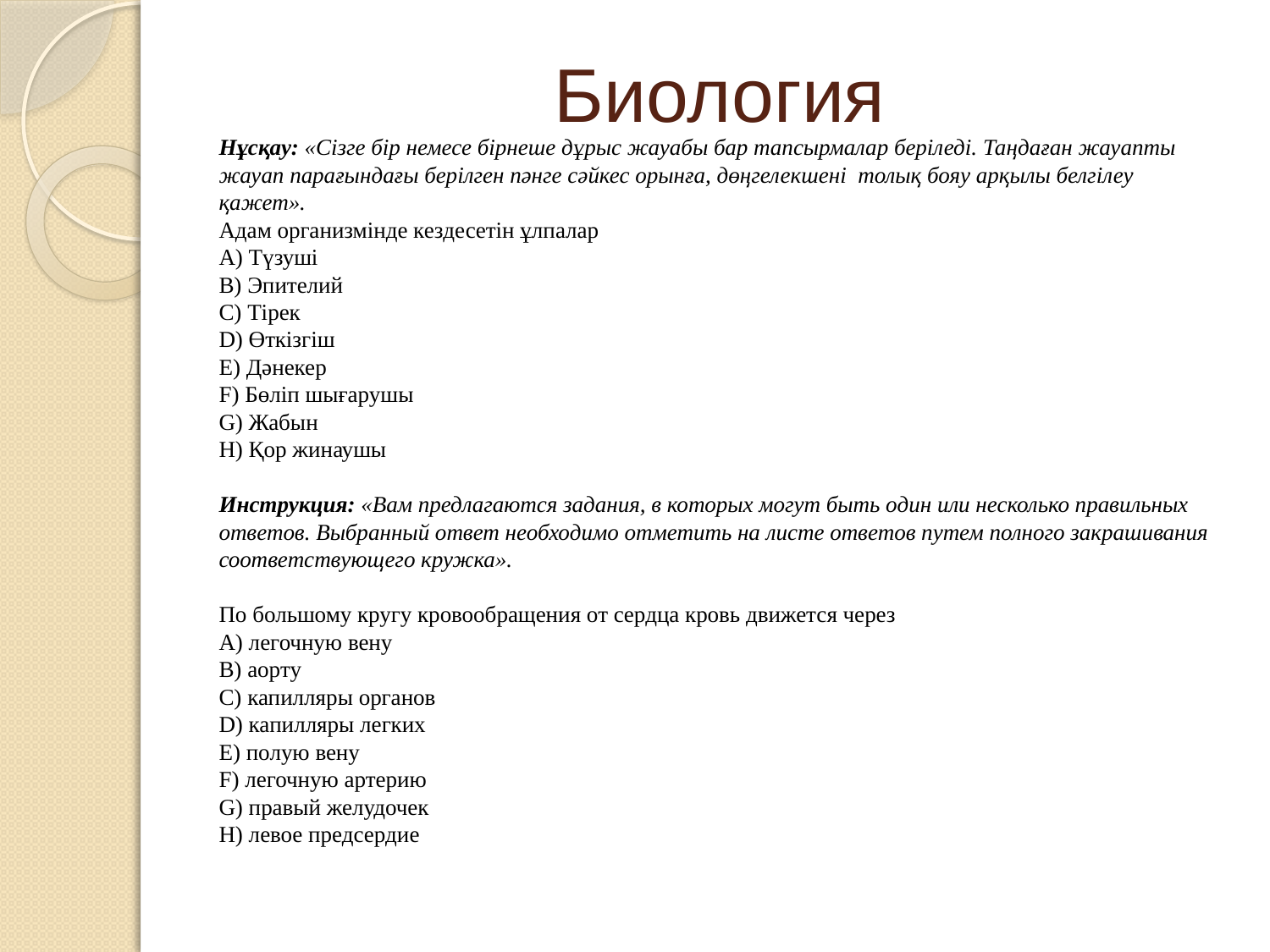

# Биология
Нұсқау: «Сізге бір немесе бірнеше дұрыс жауабы бар тапсырмалар беріледі. Таңдаған жауапты жауап парағындағы берілген пәнге сәйкес орынға, дөңгелекшені  толық бояу арқылы белгілеу қажет».
Адам организмінде кездесетін ұлпалар
A) Түзуші
B) Эпителий
C) Тірек
D) Өткізгіш
E) Дәнекер
F) Бөліп шығарушы
G) Жабын
H) Қор жинаушы

Инструкция: «Вам предлагаются задания, в которых могут быть один или несколько правильных ответов. Выбранный ответ необходимо отметить на листе ответов путем полного закрашивания соответствующего кружка».

По большому кругу кровообращения от сердца кровь движется через
А) легочную вену
В) аорту
С) капилляры органов
D) капилляры легких
Е) полую вену
F) легочную артерию
G) правый желудочек
H) левое предсердие